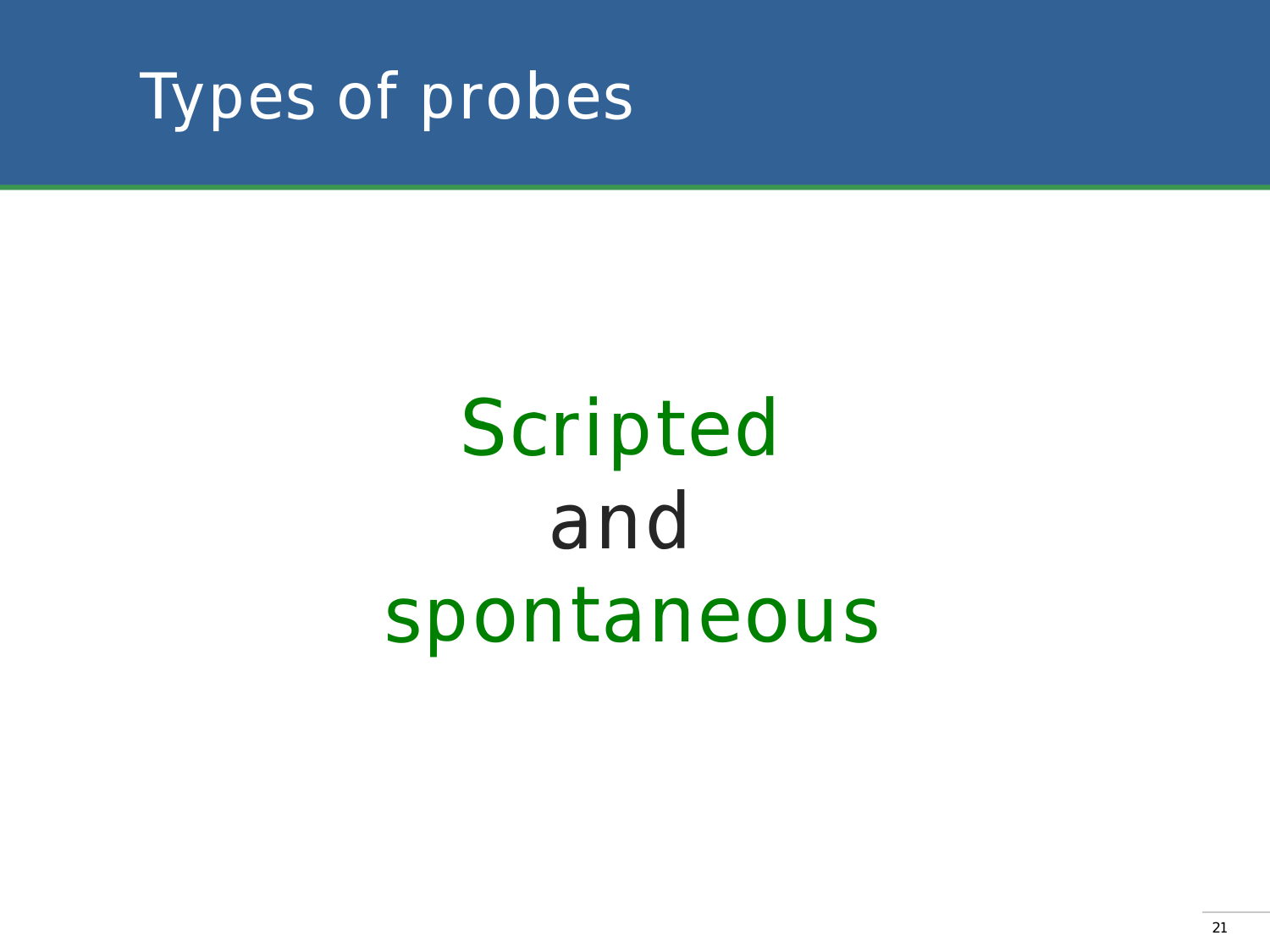

# Types of probes
Scripted
and
spontaneous

21